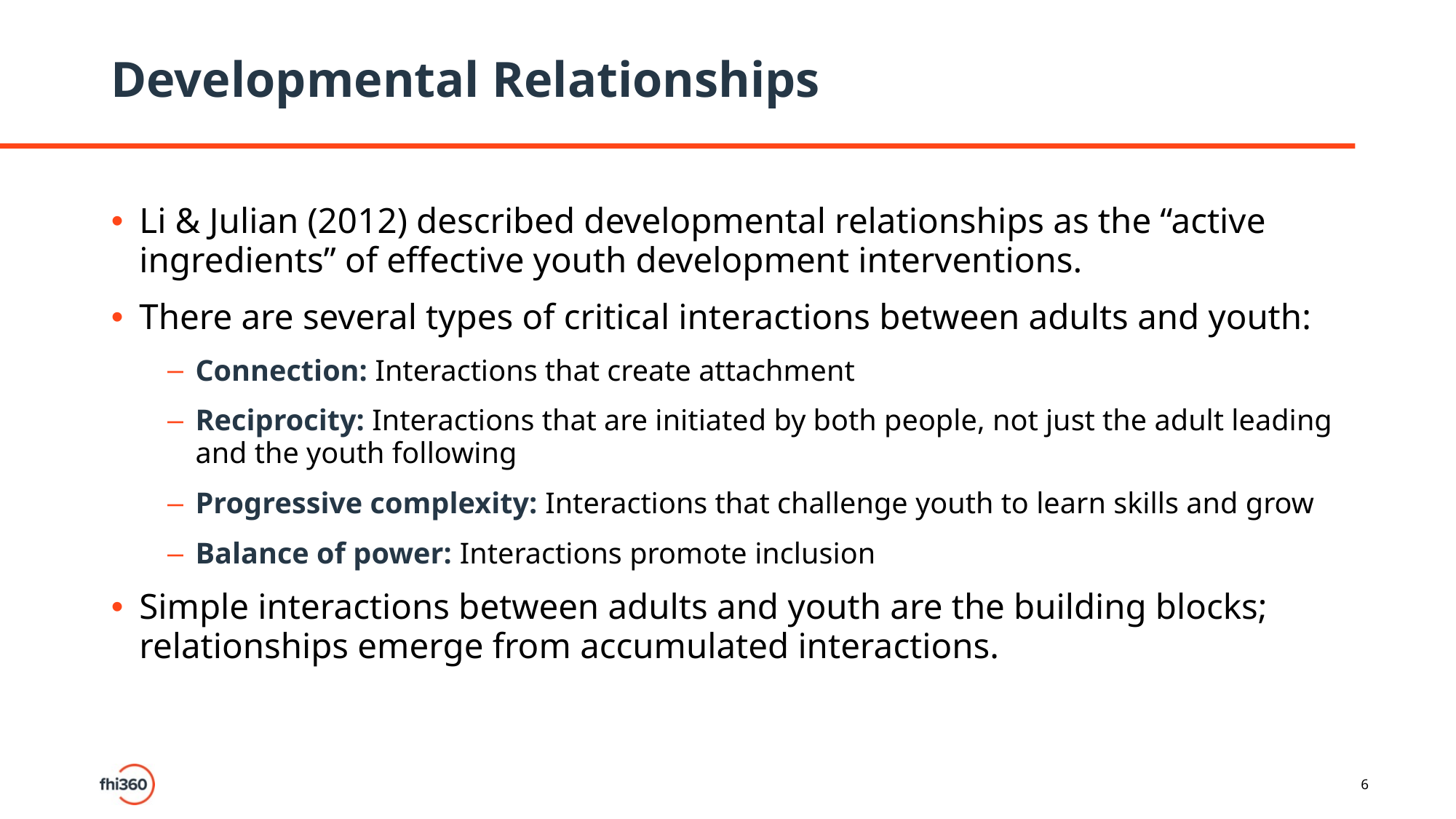

# Developmental Relationships
Li & Julian (2012) described developmental relationships as the “active ingredients” of effective youth development interventions.
There are several types of critical interactions between adults and youth:
Connection: Interactions that create attachment
Reciprocity: Interactions that are initiated by both people, not just the adult leading and the youth following
Progressive complexity: Interactions that challenge youth to learn skills and grow
Balance of power: Interactions promote inclusion
Simple interactions between adults and youth are the building blocks; relationships emerge from accumulated interactions.